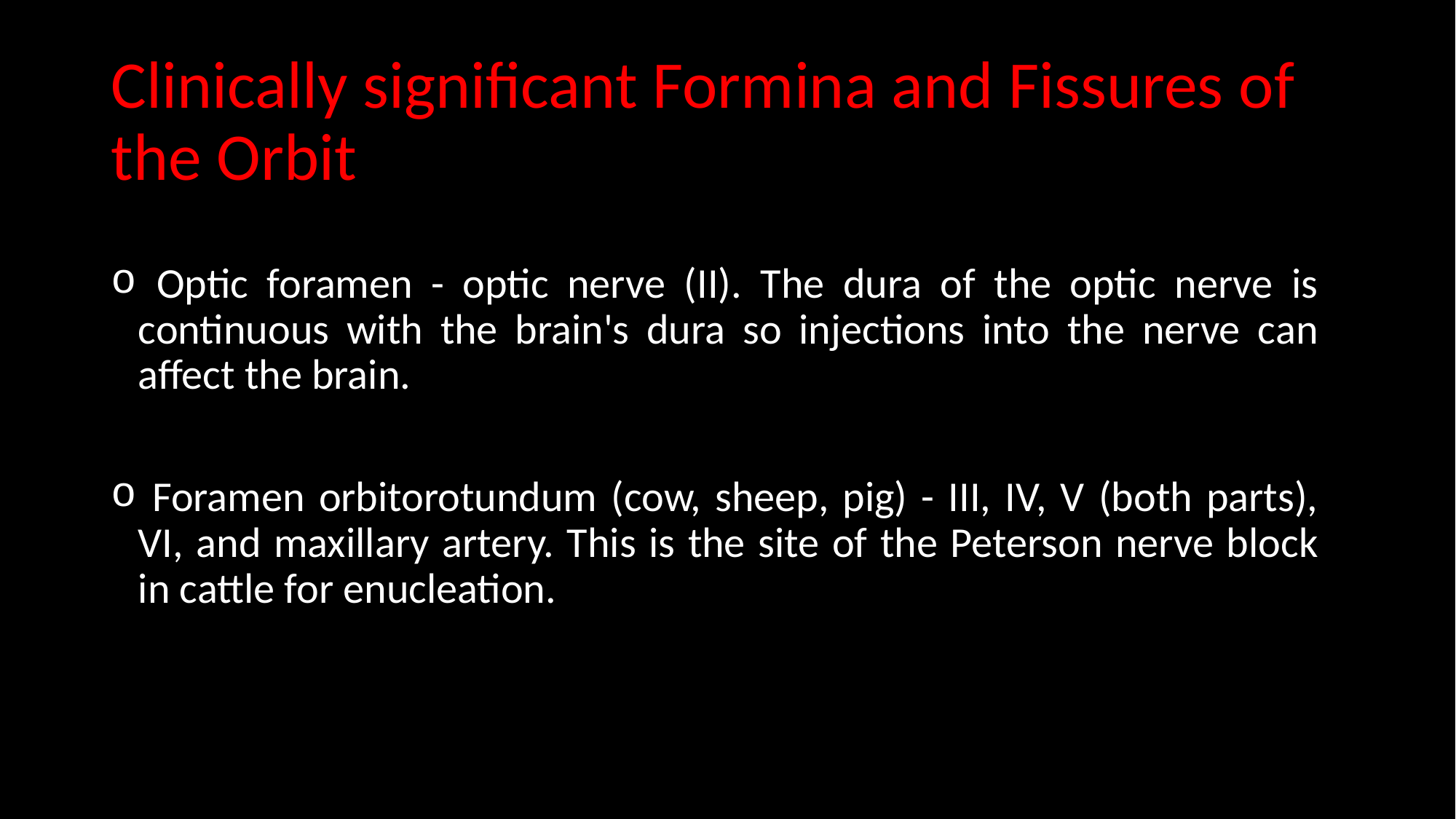

# Clinically significant Formina and Fissures of the Orbit
 Optic foramen - optic nerve (II). The dura of the optic nerve is continuous with the brain's dura so injections into the nerve can affect the brain.

 Foramen orbitorotundum (cow, sheep, pig) - III, IV, V (both parts), VI, and maxillary artery. This is the site of the Peterson nerve block in cattle for enucleation.